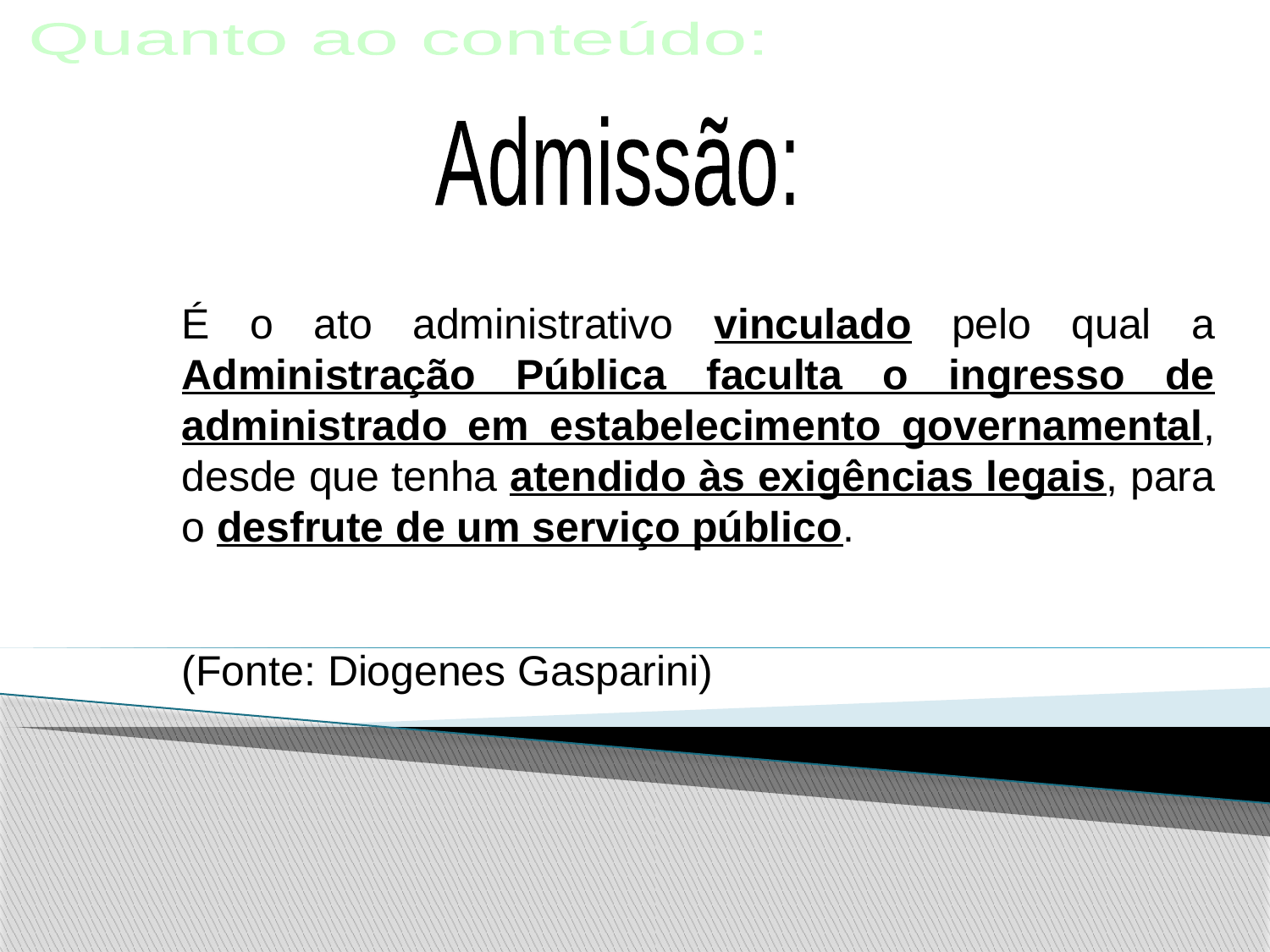

Quanto ao conteúdo:
Admissão:
É o ato administrativo vinculado pelo qual a Administração Pública faculta o ingresso de administrado em estabelecimento governamental, desde que tenha atendido às exigências legais, para o desfrute de um serviço público.

(Fonte: Diogenes Gasparini)